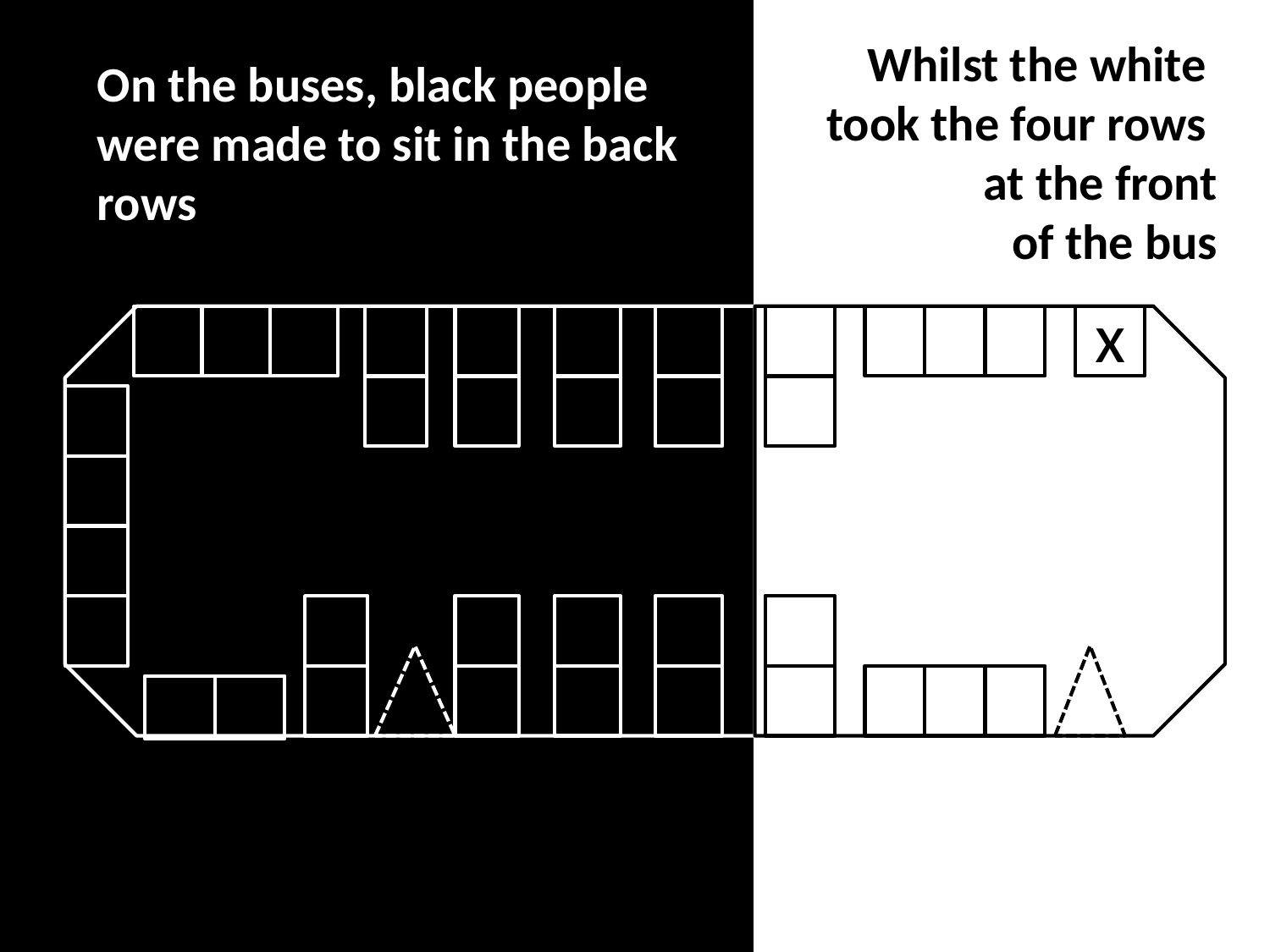

Whilst the white
took the four rows
at the front
 of the bus
On the buses, black people were made to sit in the back rows

x